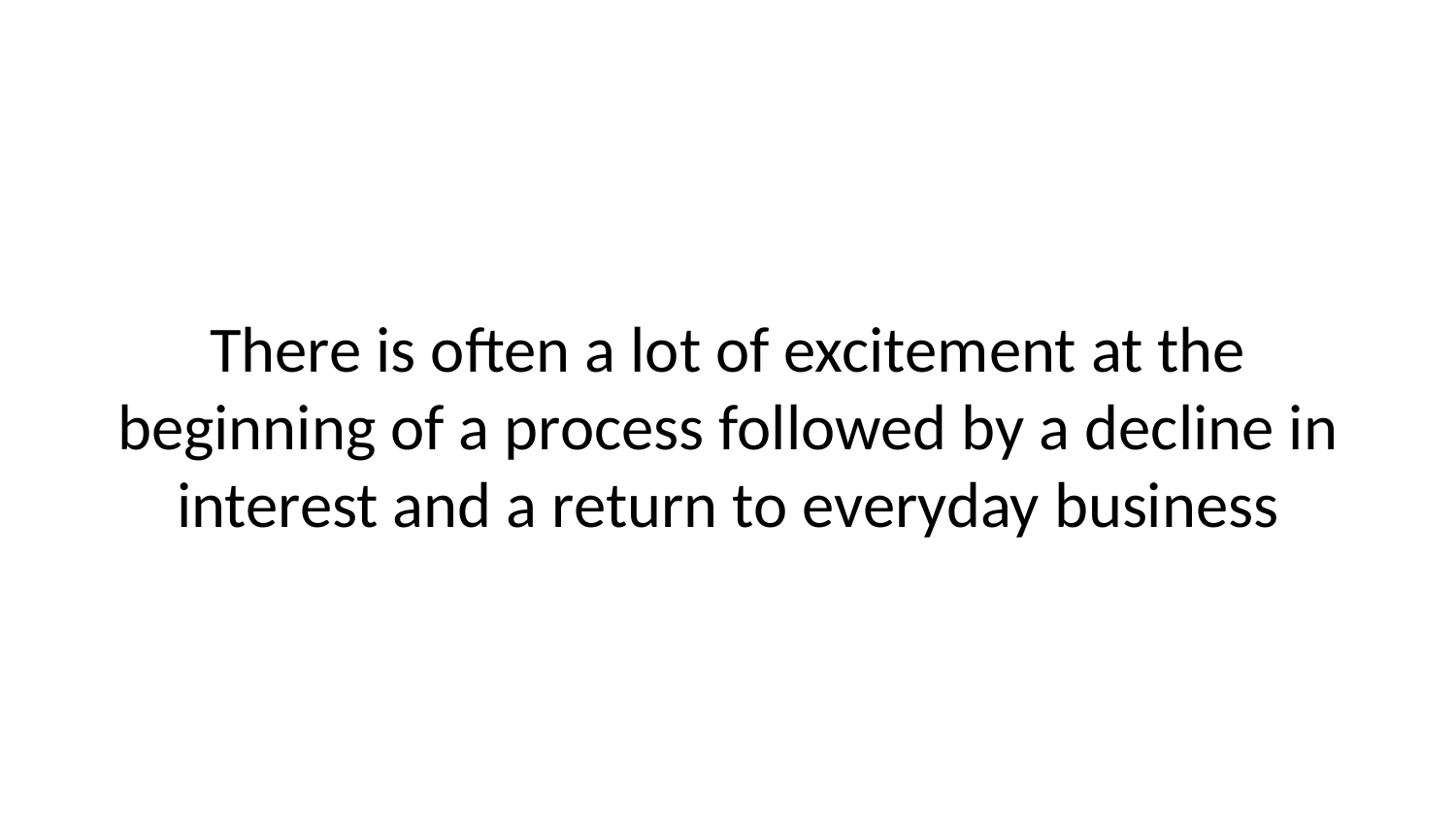

There is often a lot of excitement at the beginning of a process followed by a decline in interest and a return to everyday business